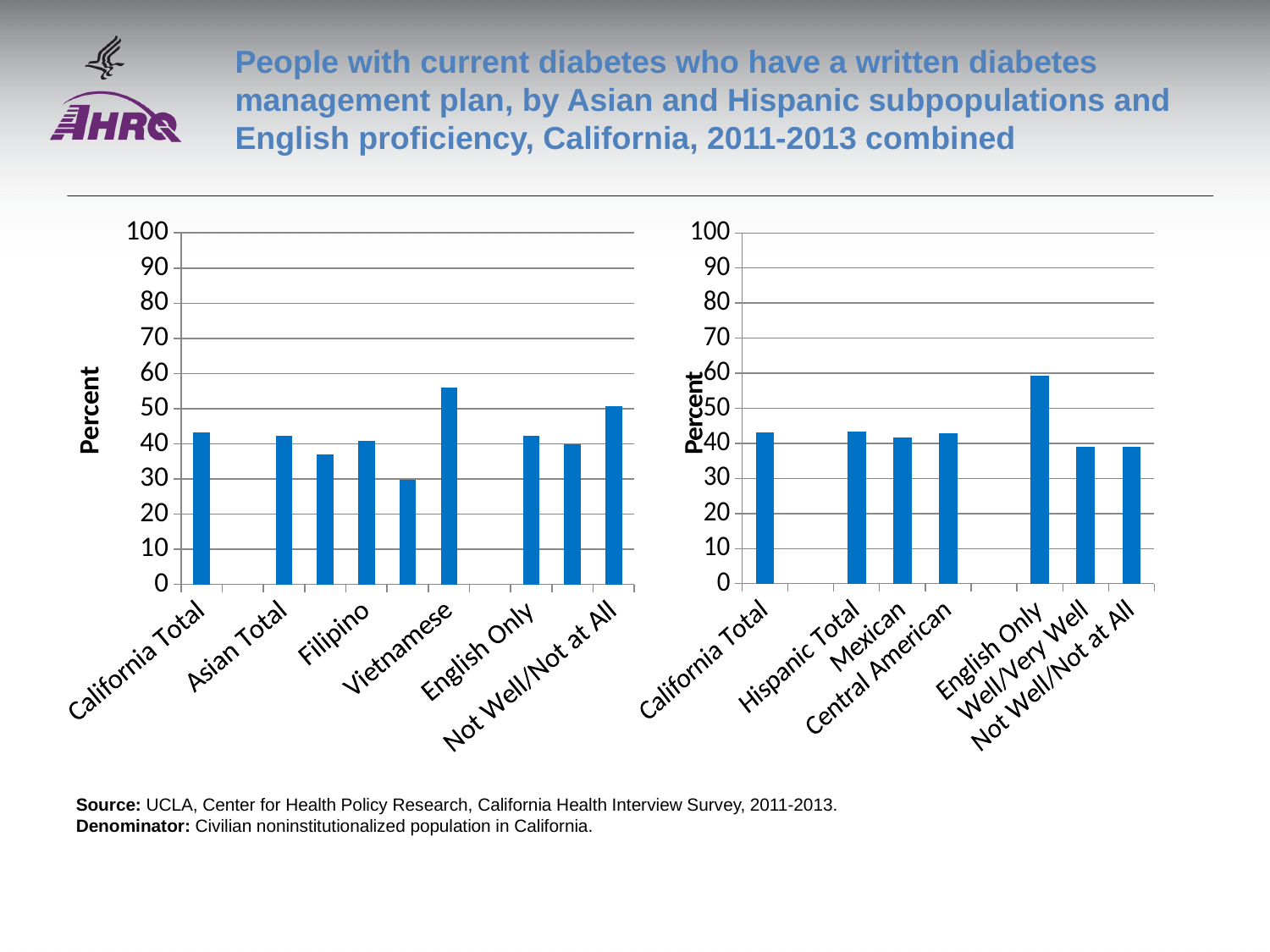

# People with current diabetes who have a written diabetes management plan, by Asian and Hispanic subpopulations and English proficiency, California, 2011-2013 combined

### Chart

| Category |  |
|---|---|
| California Total | 43.2 |
|  | None |
| Asian Total | 42.3 |
| Chinese | 36.9 |
| Filipino | 40.8 |
| Japanese | 29.7 |
| Vietnamese | 55.9 |
|  | None |
| English Only | 42.3 |
| Well/Very Well | 39.8 |
| Not Well/Not at All | 50.6 |

### Chart

| Category |  |
|---|---|
| California Total | 43.2 |
|  | None |
| Hispanic Total | 43.3 |
| Mexican | 41.6 |
| Central American | 42.9 |
|  | None |
| English Only | 59.4 |
| Well/Very Well | 38.9 |
| Not Well/Not at All | 39.0 |
Source: UCLA, Center for Health Policy Research, California Health Interview Survey, 2011-2013.
Denominator: Civilian noninstitutionalized population in California.